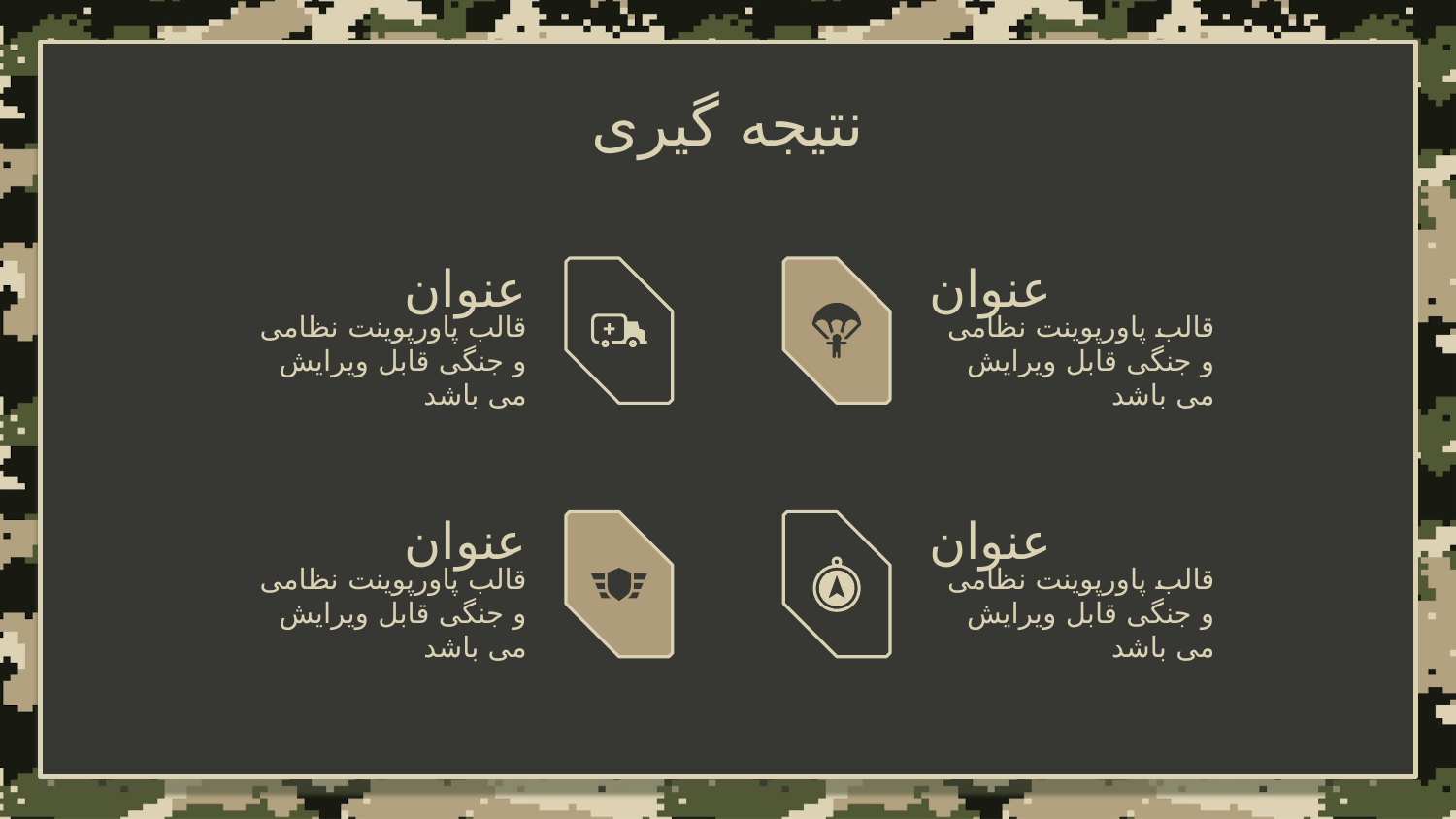

# نتیجه گیری

عنوان
عنوان

قالب پاورپوینت نظامی و جنگی قابل ویرایش می باشد
قالب پاورپوینت نظامی و جنگی قابل ویرایش می باشد

عنوان
عنوان

قالب پاورپوینت نظامی و جنگی قابل ویرایش می باشد
قالب پاورپوینت نظامی و جنگی قابل ویرایش می باشد